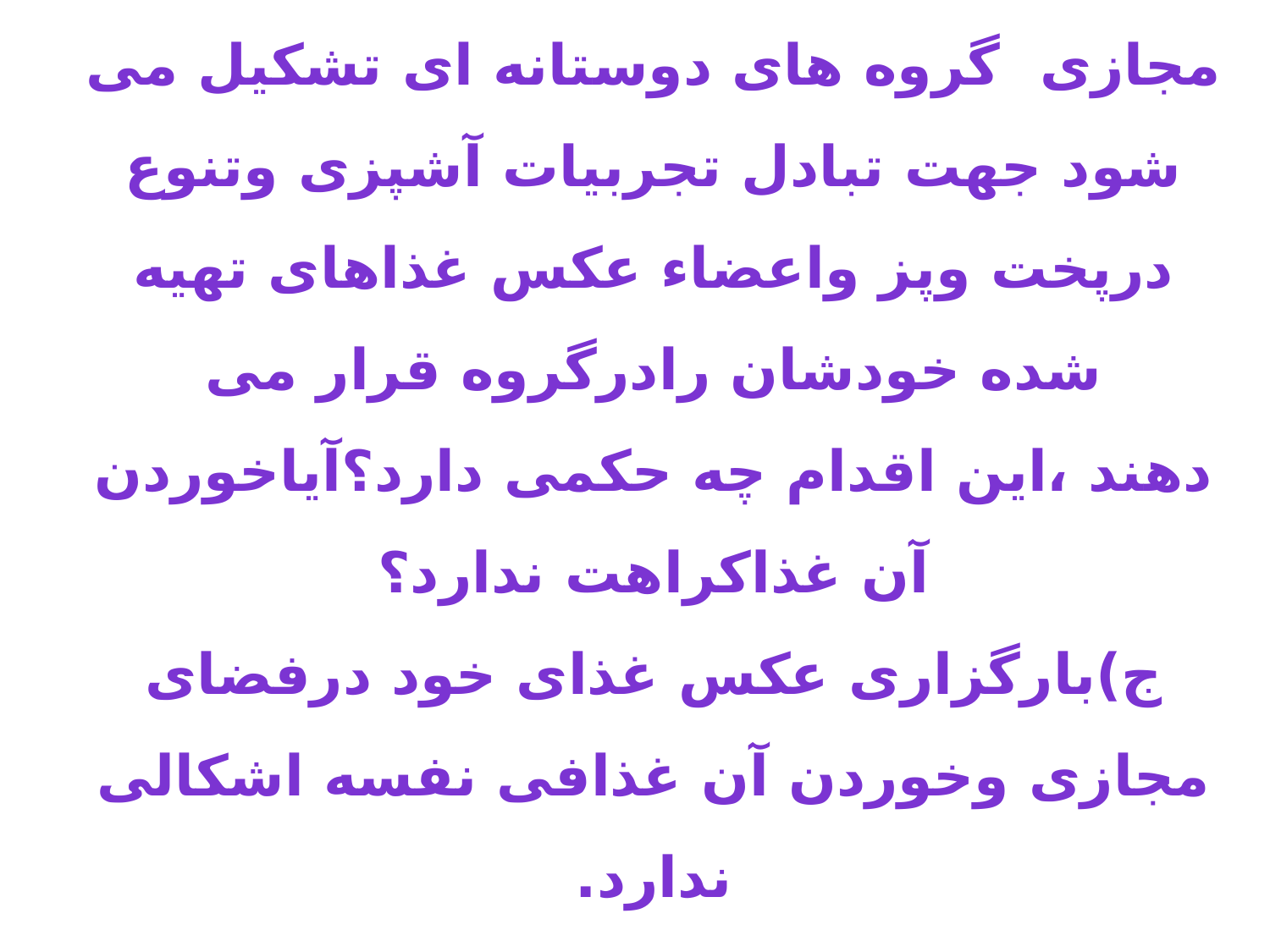

# س15)باتوجه به اینکه گاهی درفضای مجازی  گروه های دوستانه ای تشکیل می شود جهت تبادل تجربیات آشپزی وتنوع درپخت وپز واعضاء عکس غذاهای تهیه شده خودشان رادرگروه قرار می دهند ،این اقدام چه حکمی دارد؟آیاخوردن آن غذاکراهت ندارد؟ ج)بارگزاری عکس غذای خود درفضای مجازی وخوردن آن غذافی نفسه اشکالی ندارد.